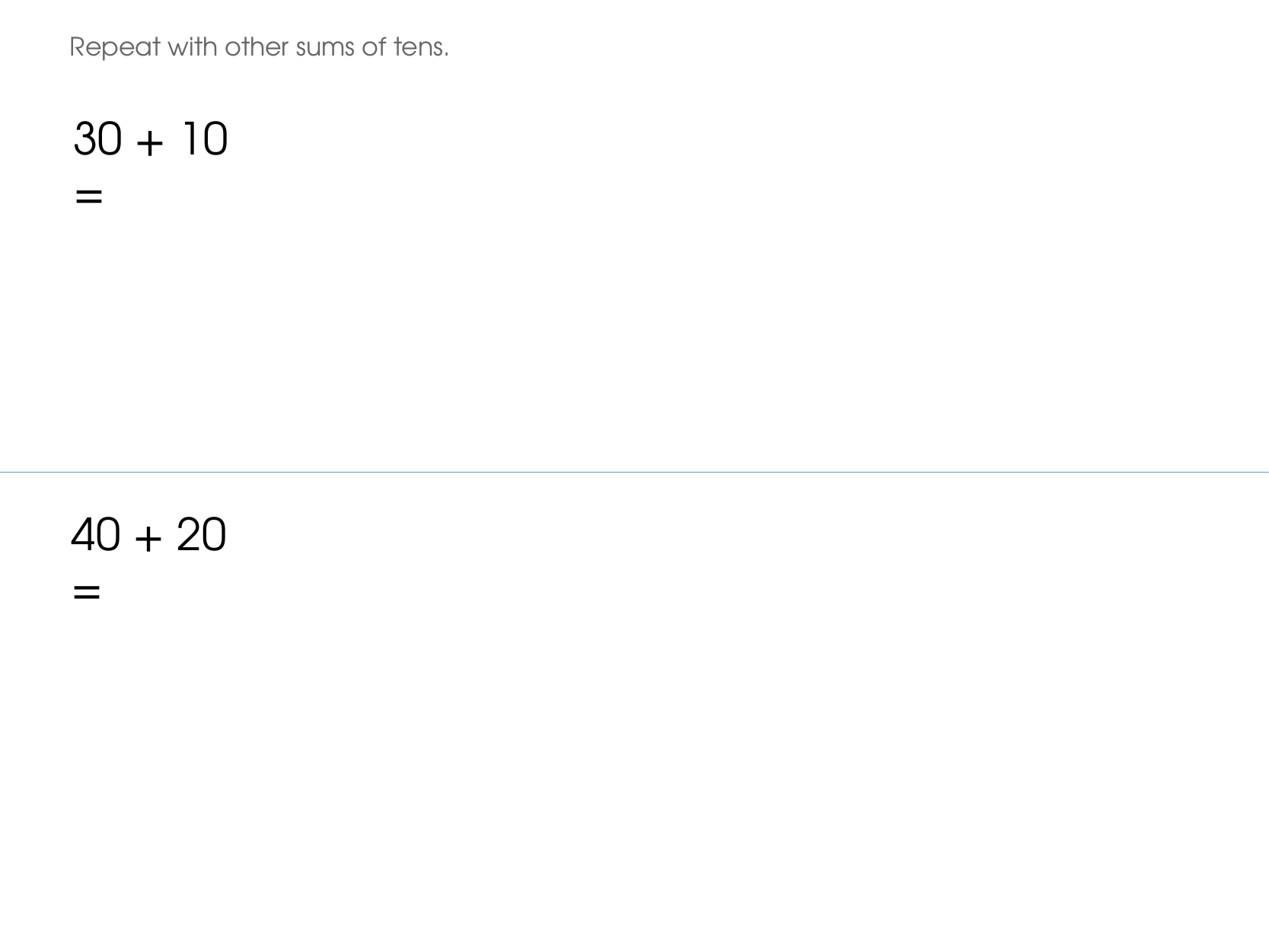

Repeat with other sums of tens.
30 + 10 =
40 + 20 =